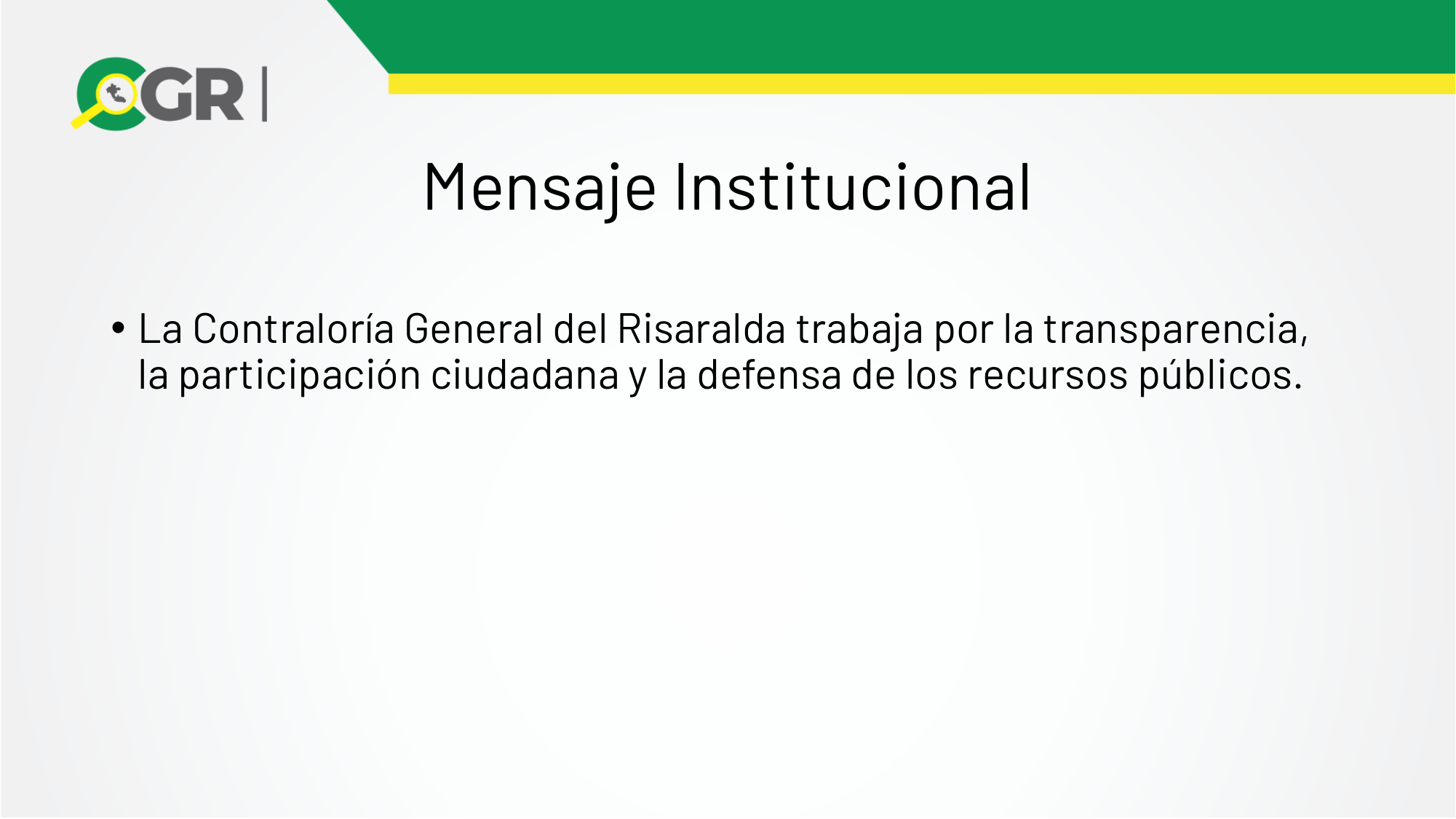

# Mensaje Institucional
La Contraloría General del Risaralda trabaja por la transparencia, la participación ciudadana y la defensa de los recursos públicos.